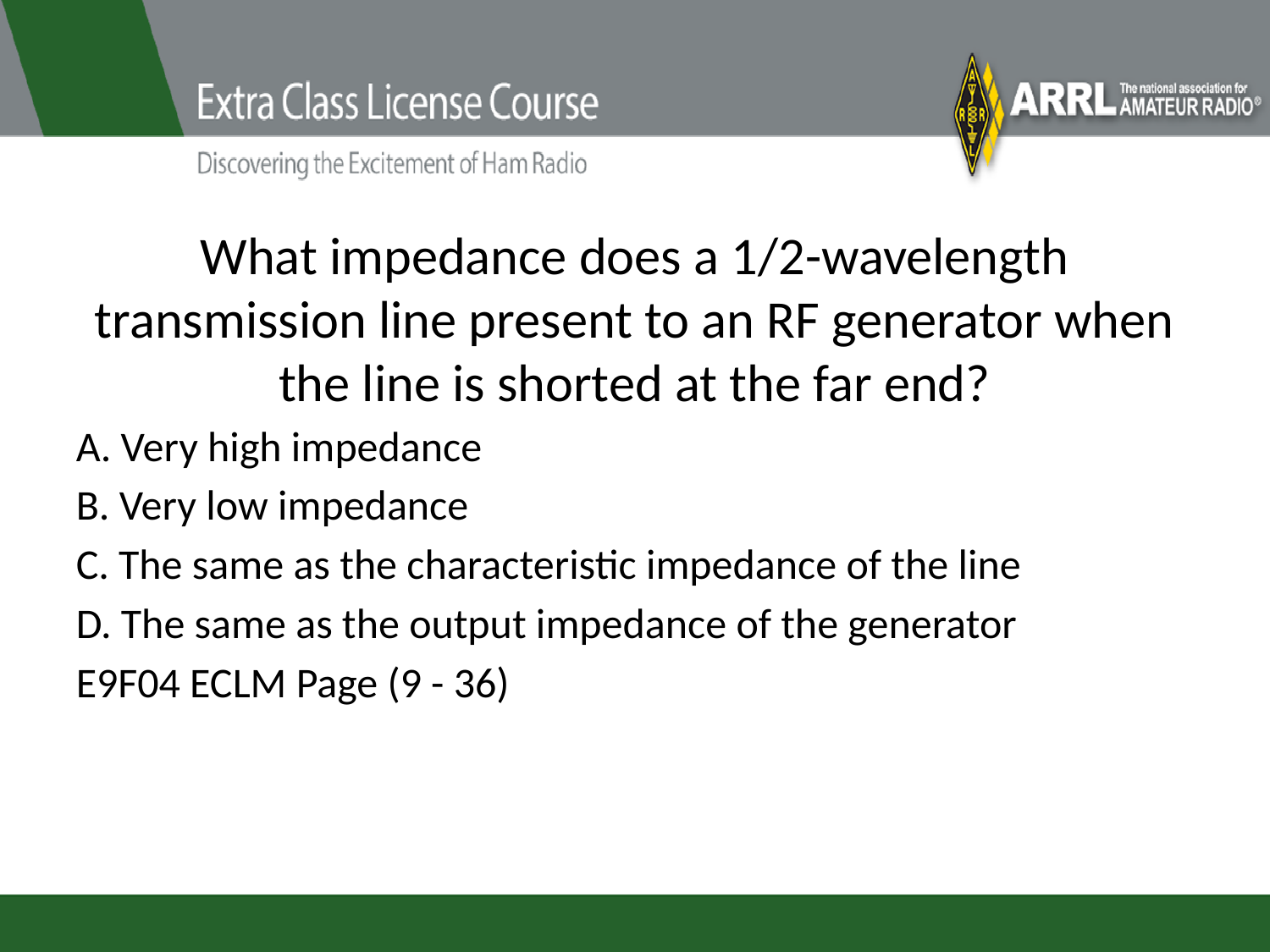

# What impedance does a 1/2-wavelength transmission line present to an RF generator when the line is shorted at the far end?
A. Very high impedance
B. Very low impedance
C. The same as the characteristic impedance of the line
D. The same as the output impedance of the generator
E9F04 ECLM Page (9 - 36)